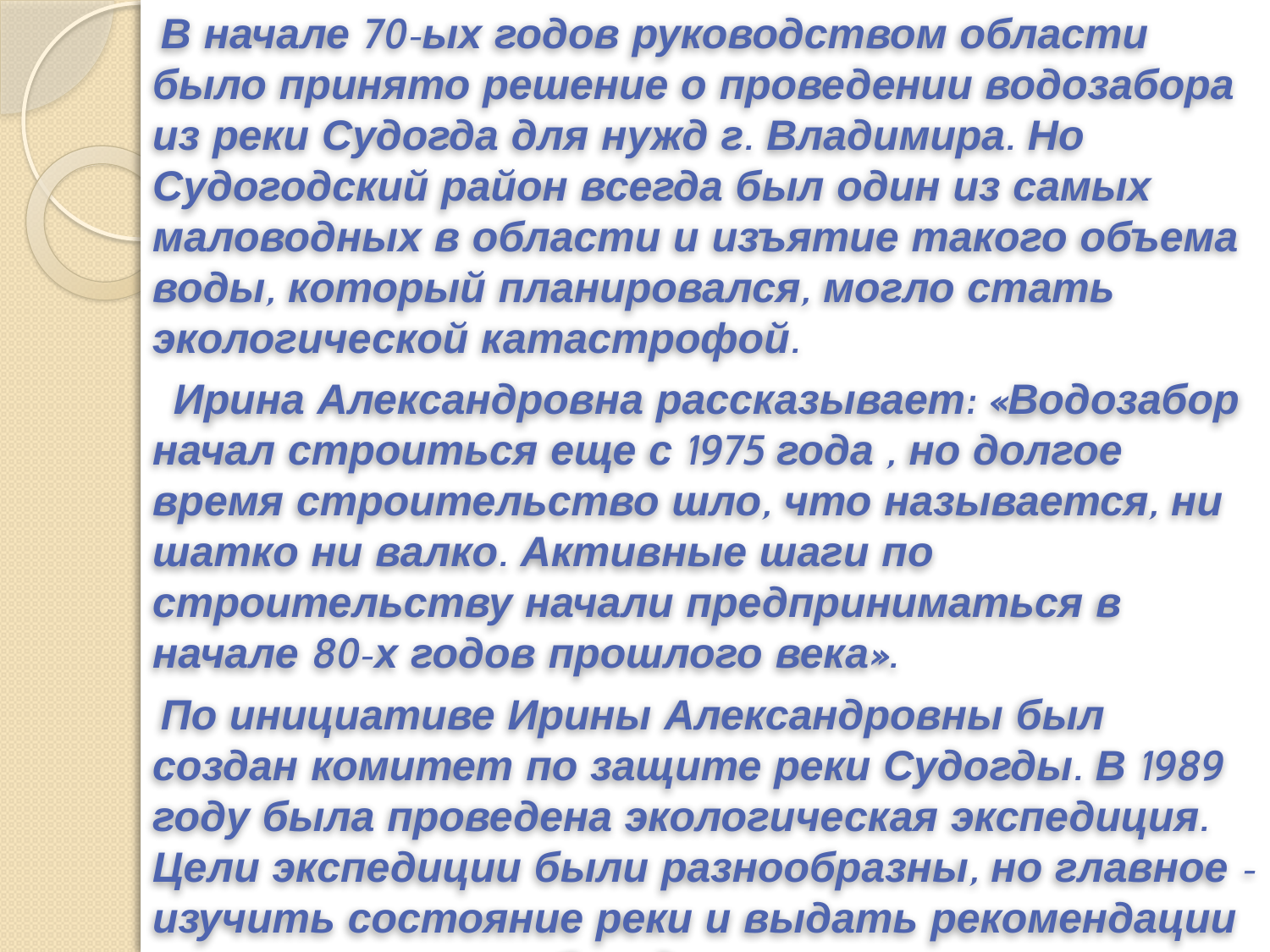

В начале 70-ых годов руководством области было принято решение о проведении водозабора из реки Судогда для нужд г. Владимира. Но Судогодский район всегда был один из самых маловодных в области и изъятие такого объема воды, который планировался, могло стать экологической катастрофой.
    Ирина Александровна рассказывает: «Водозабор начал строиться еще с 1975 года , но долгое время строительство шло, что называется, ни шатко ни валко. Активные шаги по строительству начали предприниматься в начале 80-х годов прошлого века».
   По инициативе Ирины Александровны был создан комитет по защите реки Судогды. В 1989 году была проведена экологическая экспедиция. Цели экспедиции были разнообразны, но главное - изучить состояние реки и выдать рекомендации по результатам обследования.